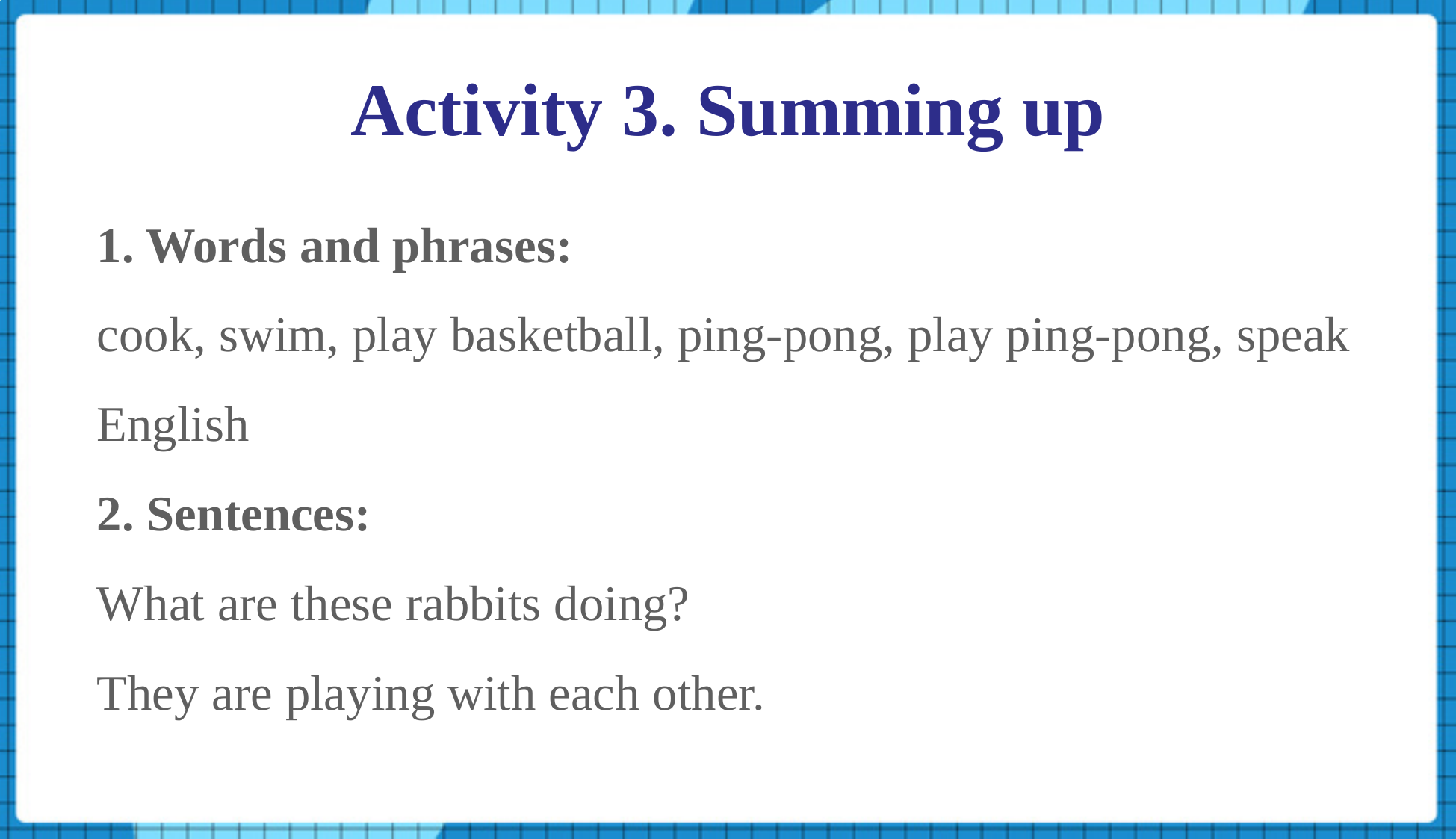

Activity 3. Summing up
1. Words and phrases:
cook, swim, play basketball, ping-pong, play ping-pong, speak English
2. Sentences:
What are these rabbits doing?
They are playing with each other.